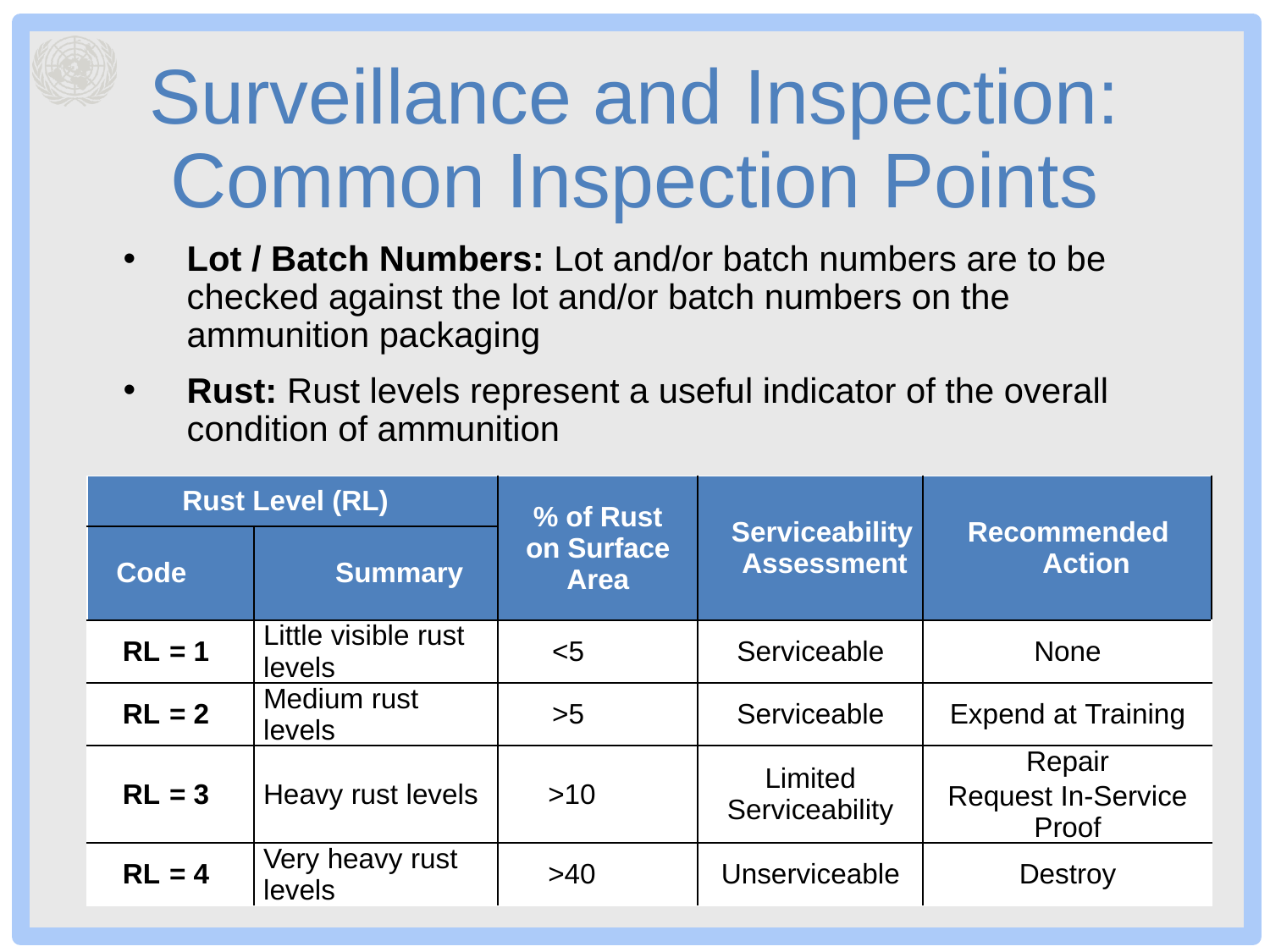

# Surveillance and Inspection: Common Inspection Points
Lot / Batch Numbers: Lot and/or batch numbers are to be checked against the lot and/or batch numbers on the ammunition packaging
Rust: Rust levels represent a useful indicator of the overall condition of ammunition

| Rust Level (RL) |  | % of Rust on Surface Area | Serviceability Assessment | Recommended Action |
| --- | --- | --- | --- | --- |
| Code | Summary |  |  |  |
| RL = 1 | Little visible rust levels | <5 | Serviceable | None |
| RL = 2 | Medium rust levels | >5 | Serviceable | Expend at Training |
| RL = 3 | Heavy rust levels | >10 | Limited Serviceability | Repair Request In-Service Proof |
| RL = 4 | Very heavy rust levels | >40 | Unserviceable | Destroy |